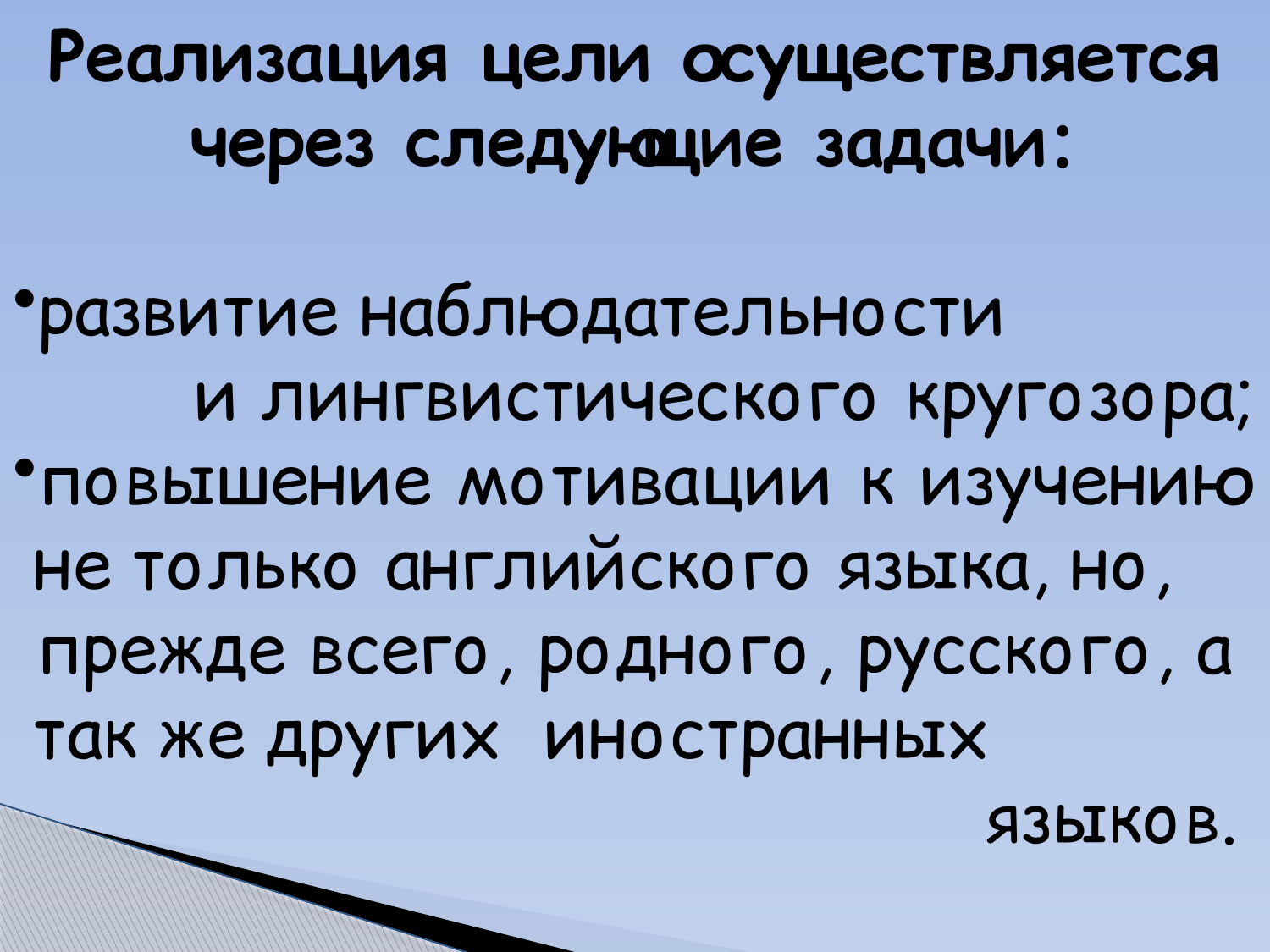

Реализация цели осуществляется через следующие задачи:

развитие наблюдательности
        и лингвистического кругозора;
повышение мотивации к изучению
 не только английского языка, но,
 прежде всего, родного, русского, а
 так же других  иностранных
                                              языков.